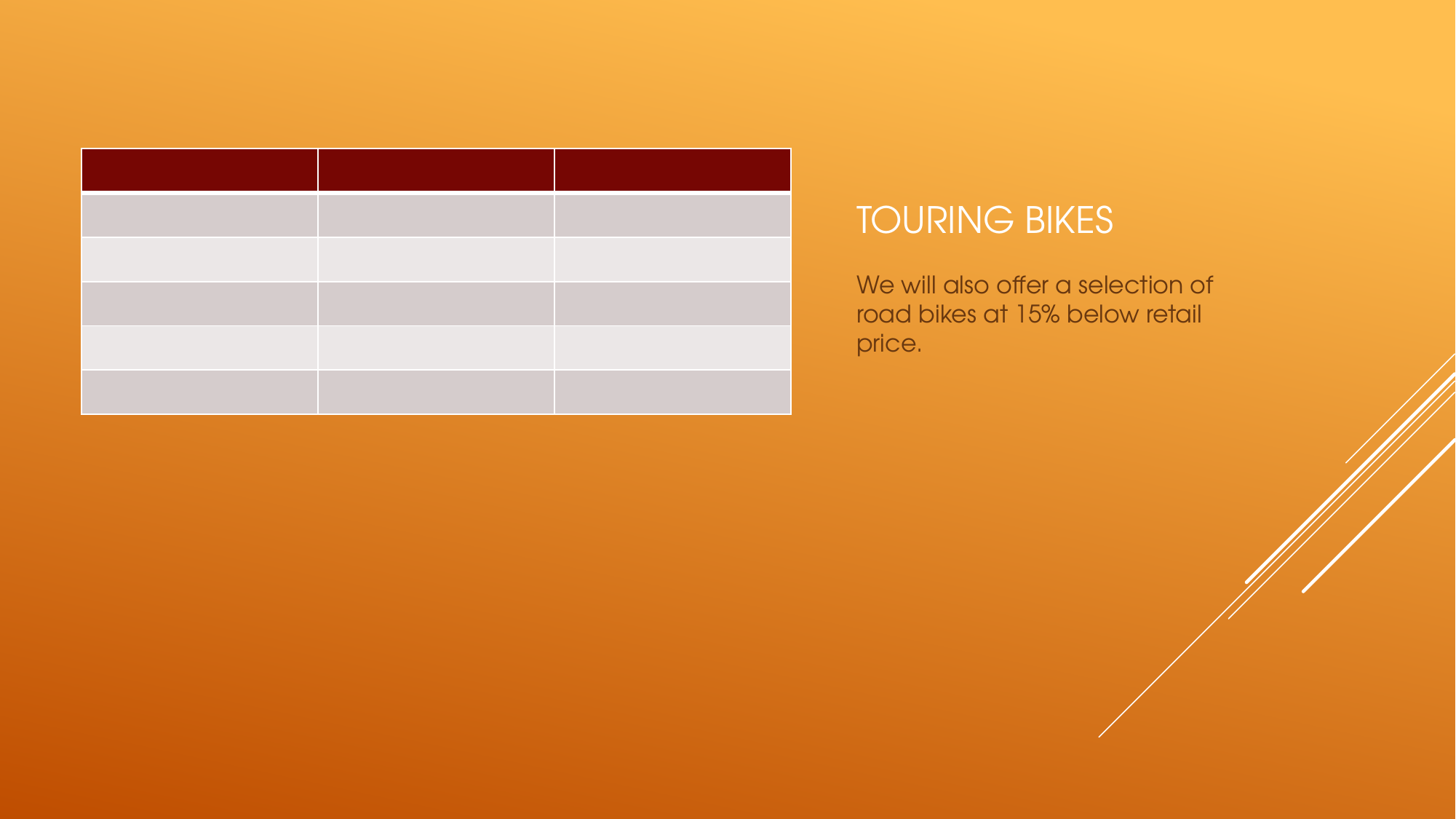

# Touring bikes
|  |  |  |
| --- | --- | --- |
|  |  |  |
|  |  |  |
|  |  |  |
|  |  |  |
|  |  |  |
We will also offer a selection of road bikes at 15% below retail price.